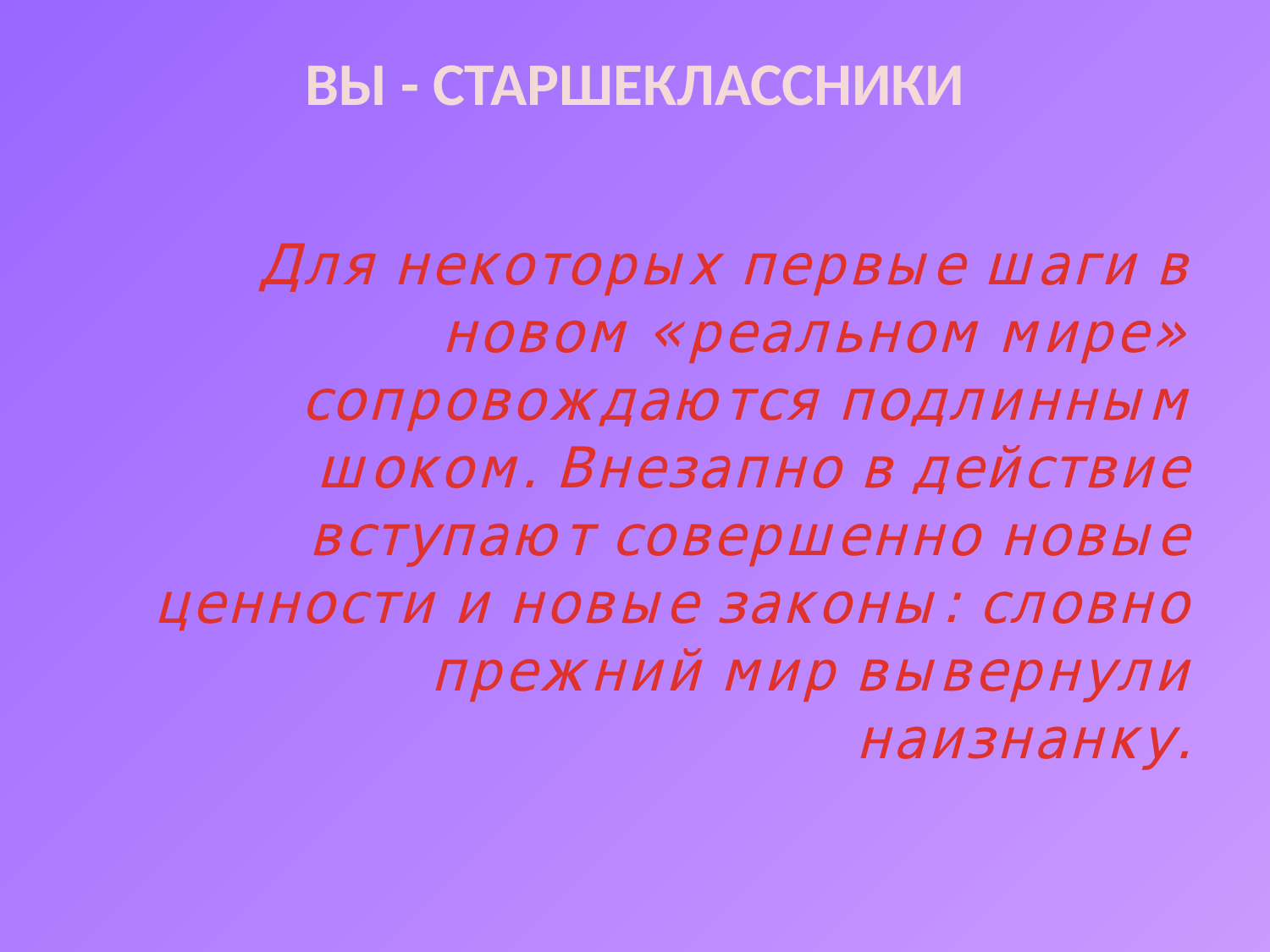

# ВЫ - СТАРШЕКЛАССНИКИ
Для некоторых первые шаги в новом «реальном мире» сопровождаются подлинным шоком. Внезапно в действие вступают совершенно новые ценности и новые законы: словно прежний мир вывернули наизнанку.